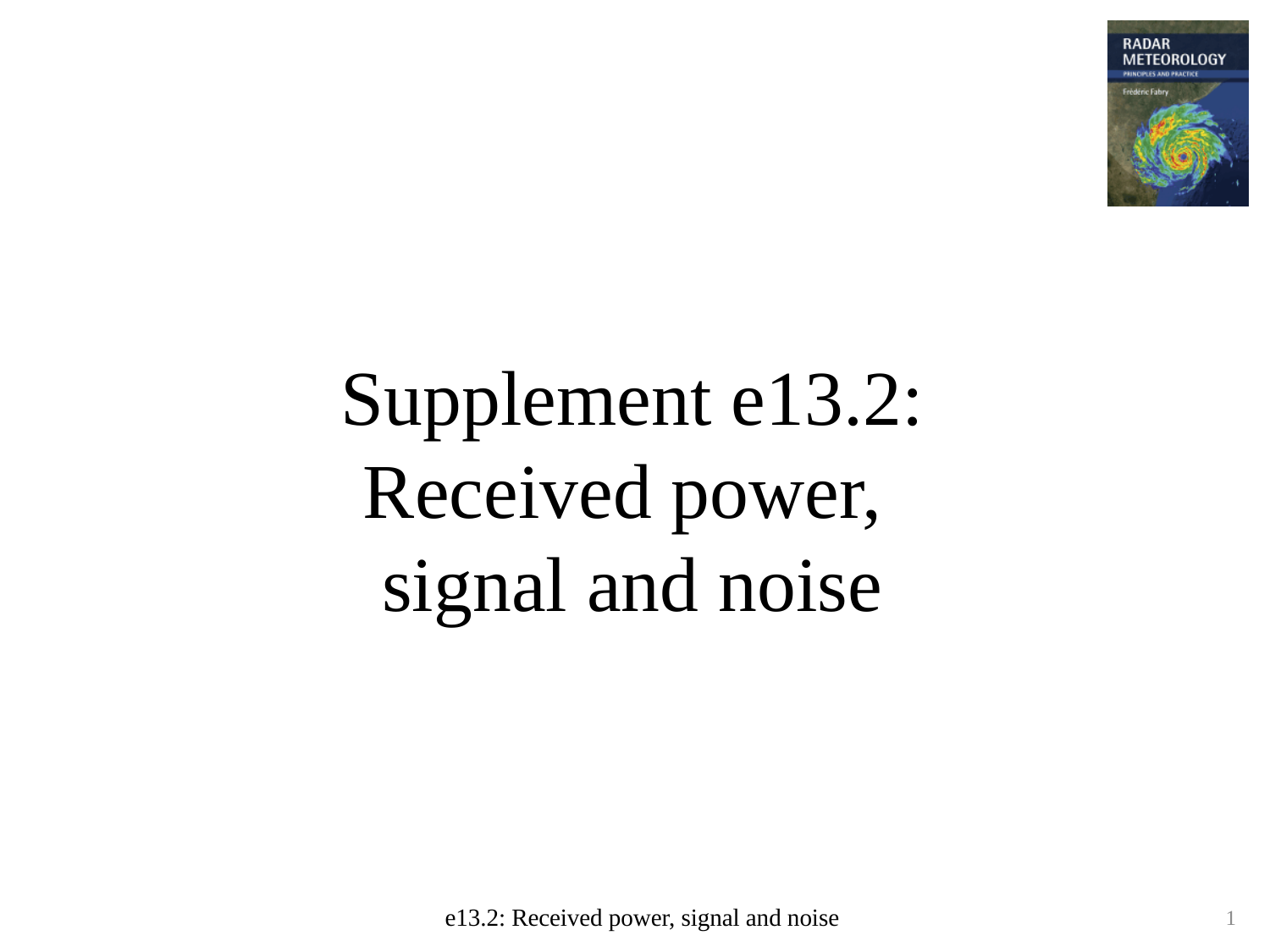

# Supplement e13.2: Received power, signal and noise
e13.2: Received power, signal and noise
1